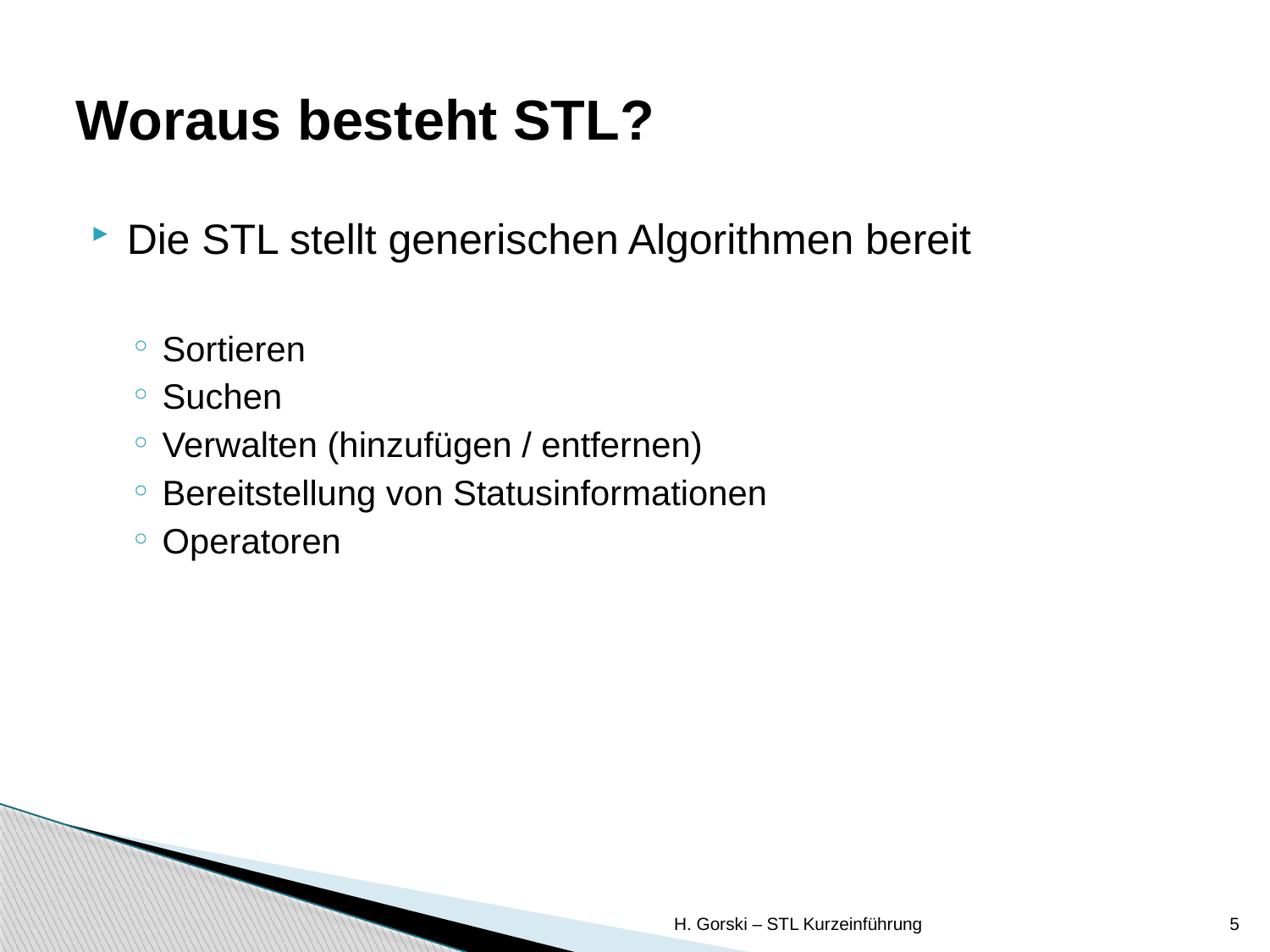

# Woraus besteht STL?
Die STL stellt generischen Algorithmen bereit

Sortieren
Suchen
Verwalten (hinzufügen / entfernen)
Bereitstellung von Statusinformationen
Operatoren
H. Gorski – STL Kurzeinführung
5